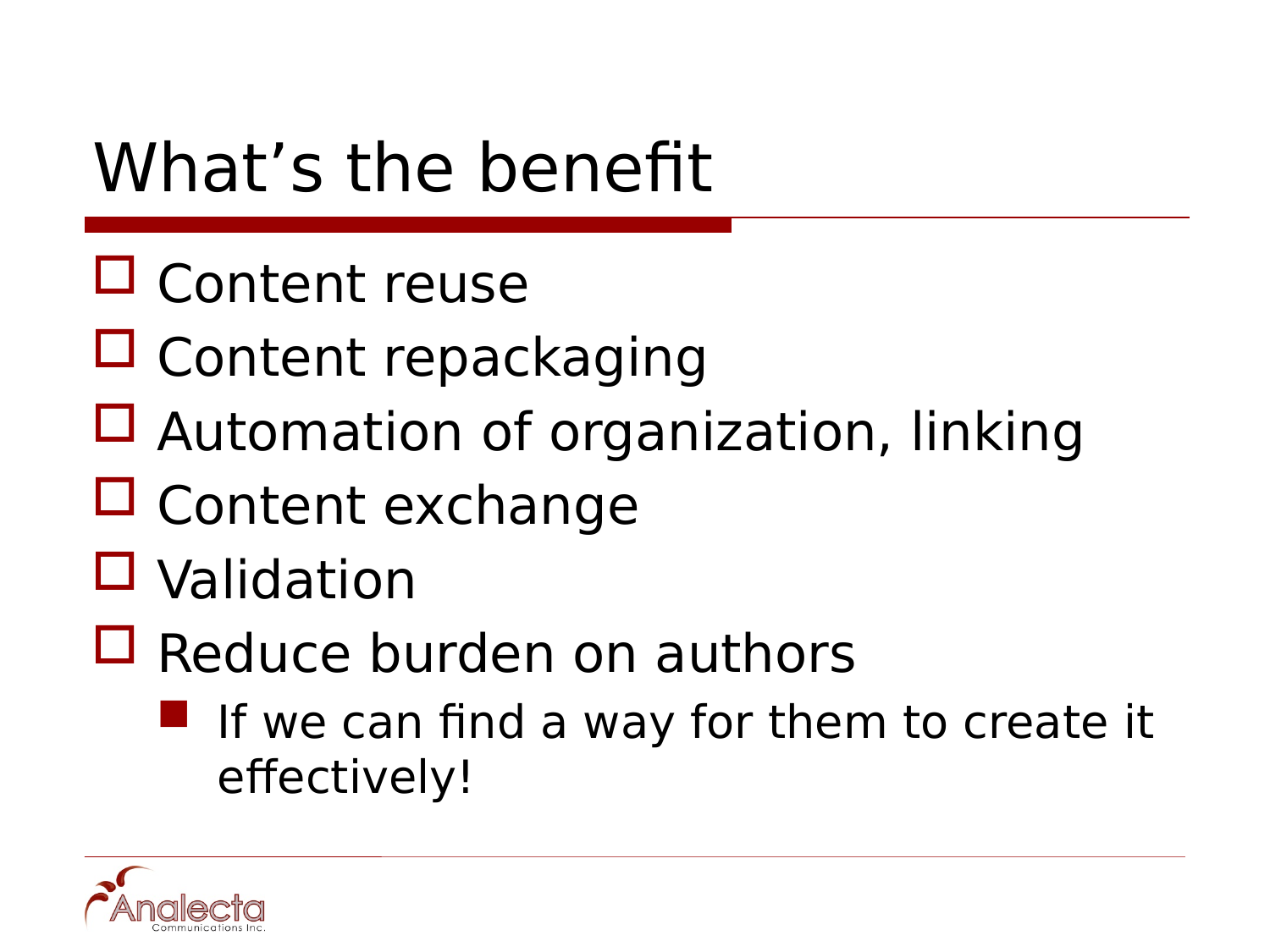

# What’s the benefit
Content reuse
Content repackaging
Automation of organization, linking
Content exchange
Validation
Reduce burden on authors
If we can find a way for them to create it effectively!